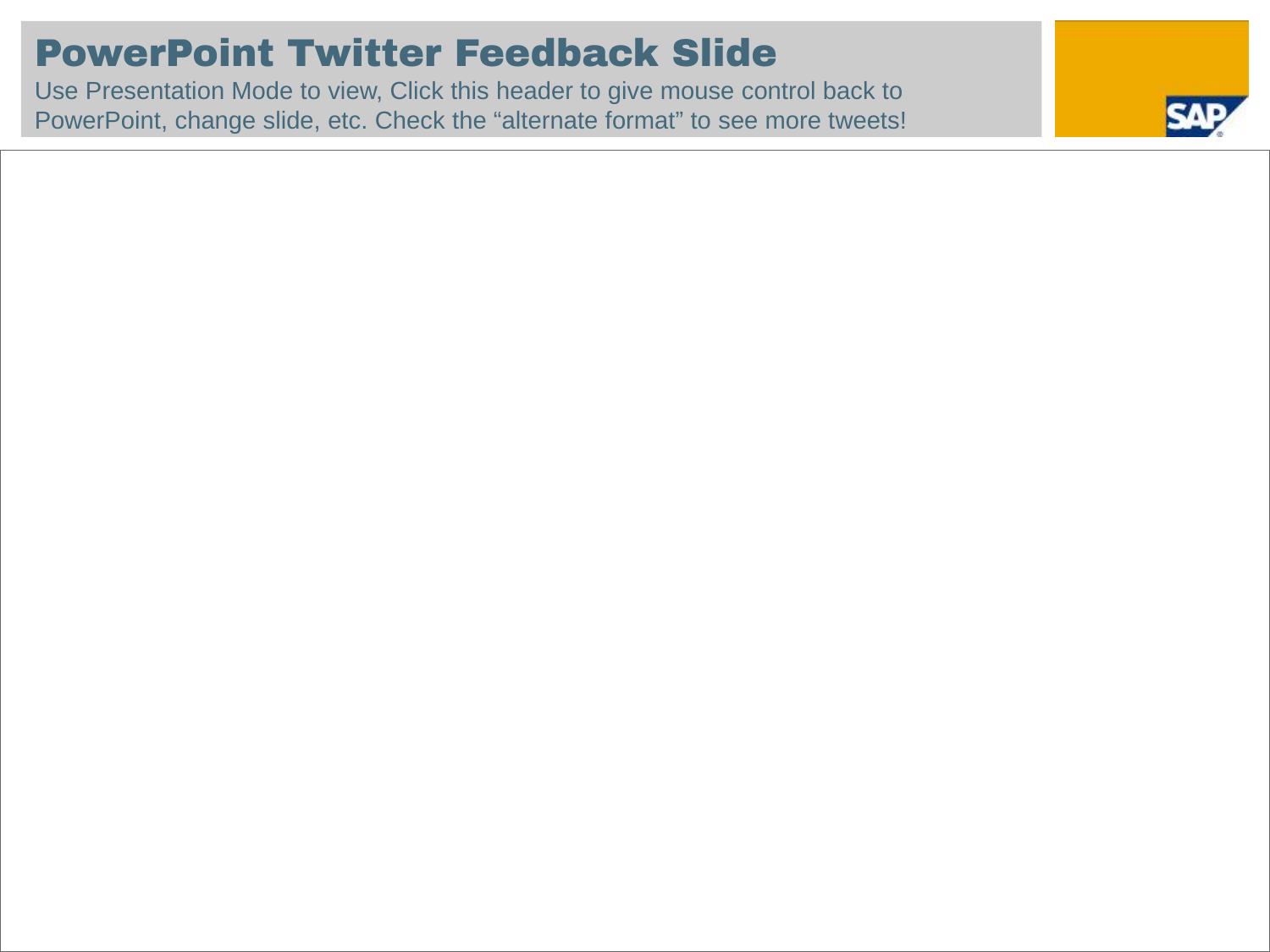

# PowerPoint Twitter Feedback Slide Use Presentation Mode to view, Click this header to give mouse control back to PowerPoint, change slide, etc. Check the “alternate format” to see more tweets!

© SAP 2009 / Page 4